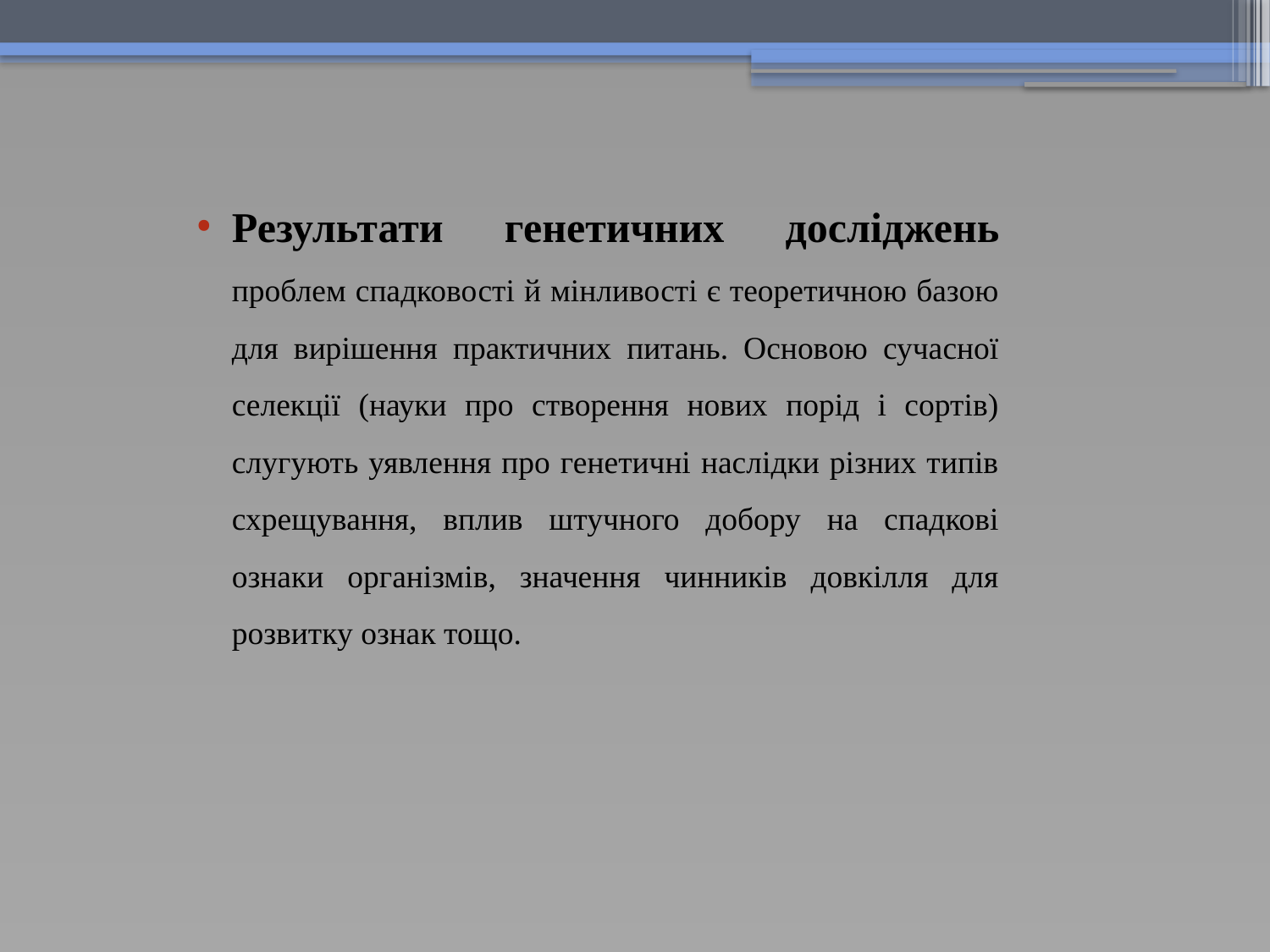

Результати генетичних досліджень проблем спадковості й мінливості є теоретичною базою для вирішення практичних питань. Основою сучасної селекції (науки про створення нових порід і сортів) слугують уявлення про генетичні наслідки різних типів схрещування, вплив штучного добору на спадкові ознаки організмів, значення чинників довкілля для розвитку ознак тощо.